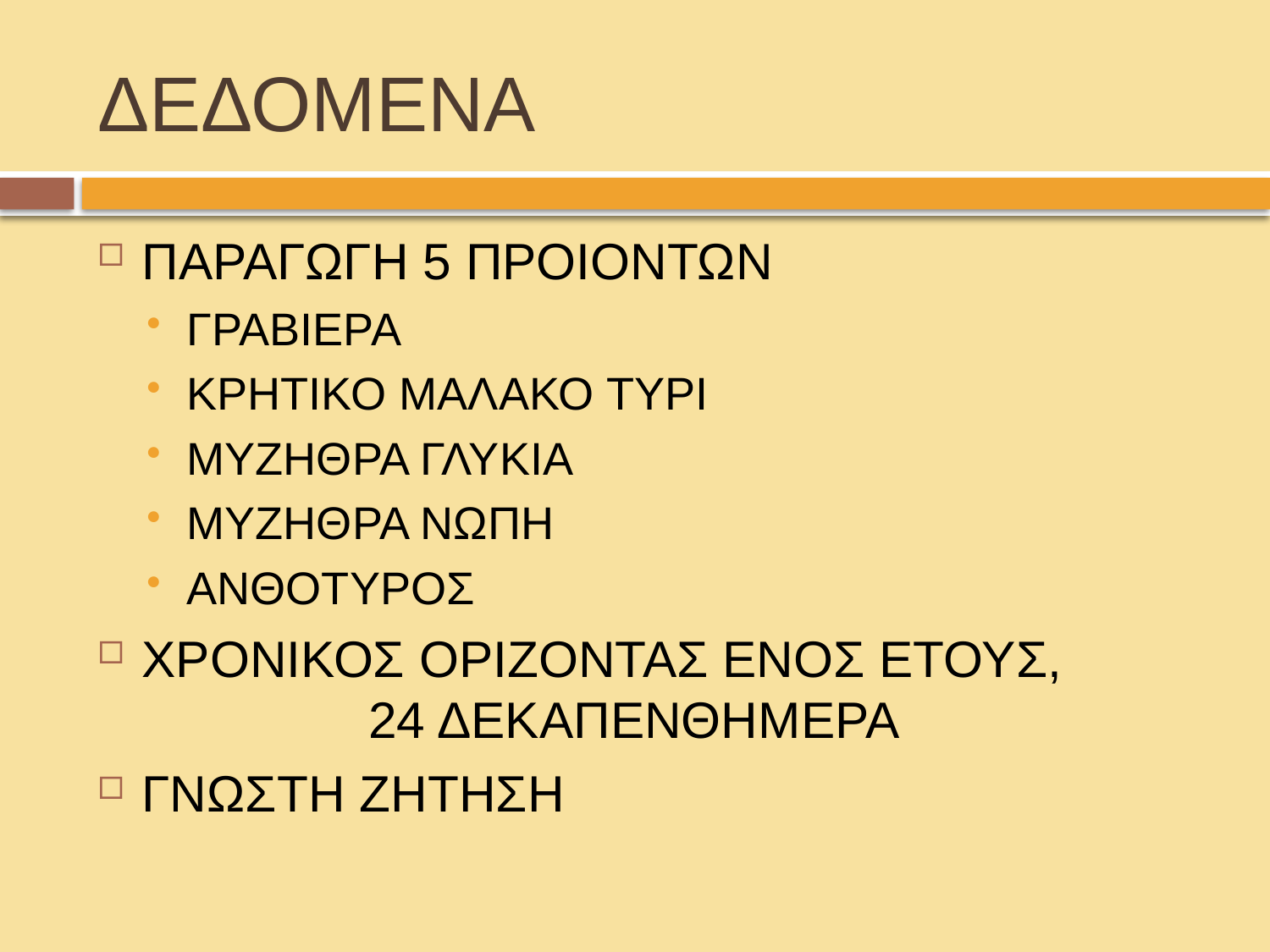

# ΔΕΔΟΜΕΝΑ
ΠΑΡΑΓΩΓΗ 5 ΠΡΟΙΟΝΤΩΝ
ΓΡΑΒΙΕΡΑ
ΚΡΗΤΙΚΟ ΜΑΛΑΚΟ ΤΥΡΙ
ΜΥΖΗΘΡΑ ΓΛΥΚΙΑ
ΜΥΖΗΘΡΑ ΝΩΠΗ
ΑΝΘΟΤΥΡΟΣ
ΧΡΟΝΙΚΟΣ ΟΡΙΖΟΝΤΑΣ ΕΝΟΣ ΕΤΟΥΣ,                           24 ΔΕΚΑΠΕΝΘΗΜΕΡΑ
ΓΝΩΣΤΗ ΖΗΤΗΣΗ